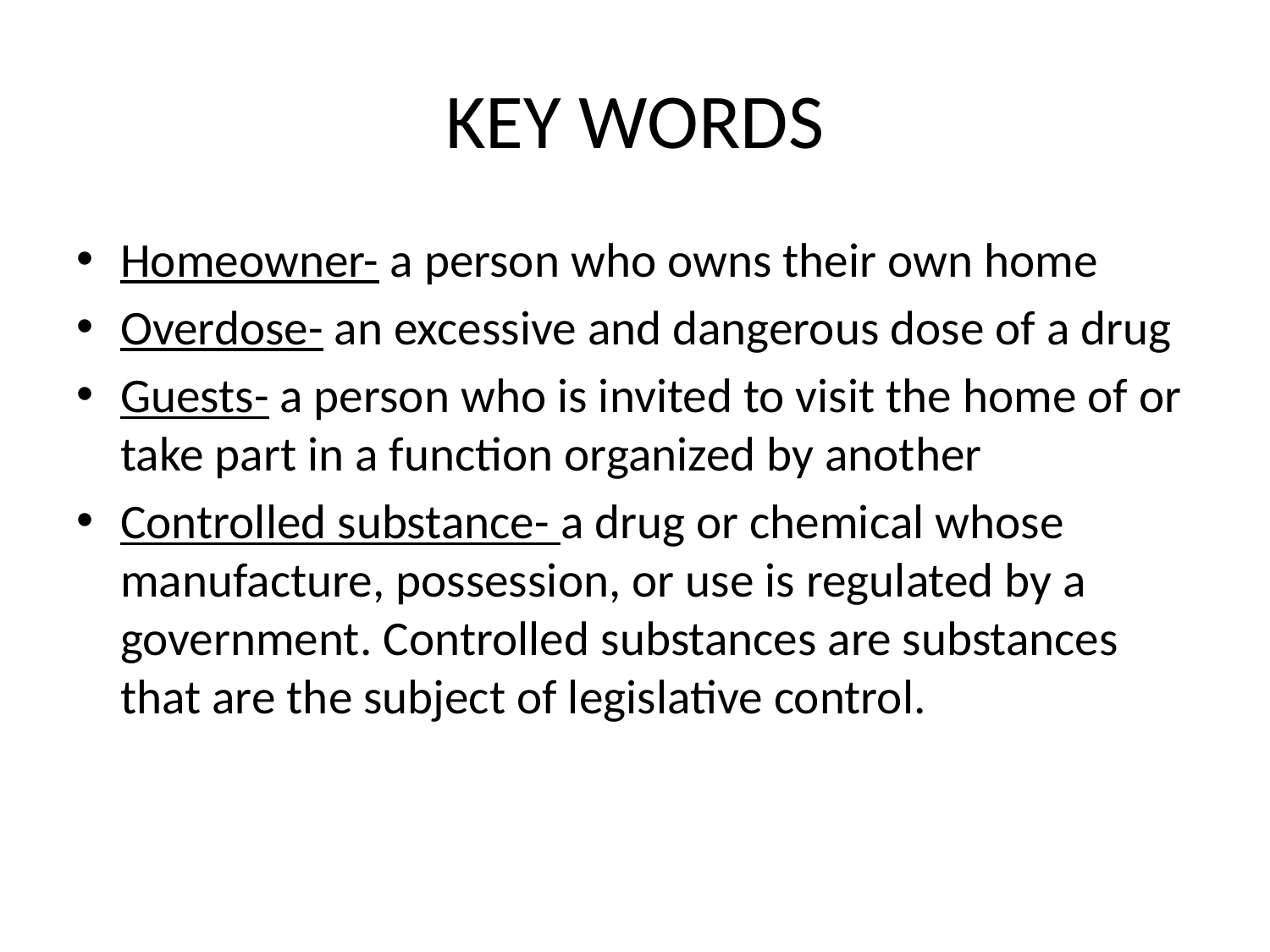

# KEY WORDS
Homeowner- a person who owns their own home
Overdose- an excessive and dangerous dose of a drug
Guests- a person who is invited to visit the home of or take part in a function organized by another
Controlled substance- a drug or chemical whose manufacture, possession, or use is regulated by a government. Controlled substances are substances that are the subject of legislative control.